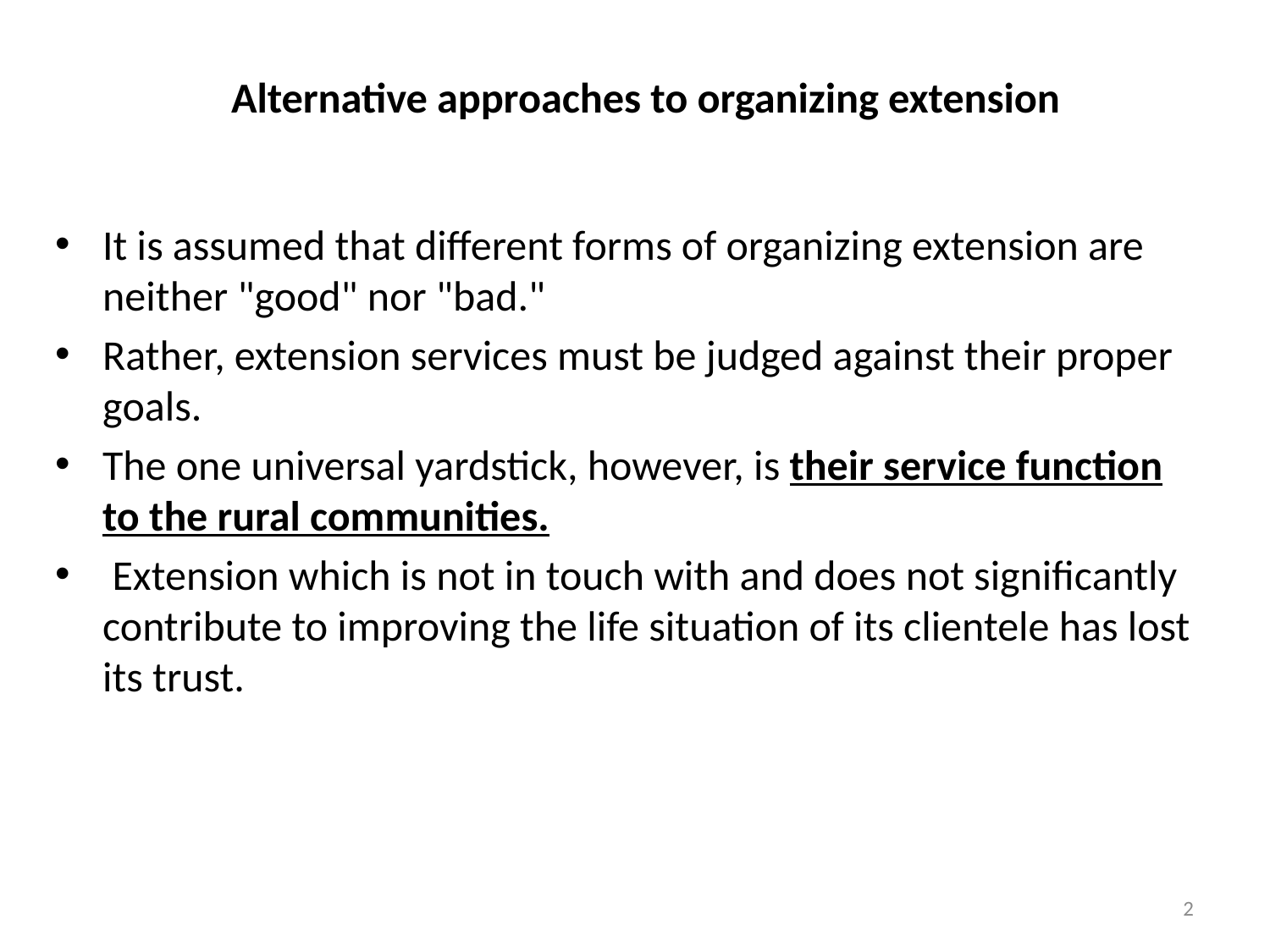

# Alternative approaches to organizing extension
It is assumed that different forms of organizing extension are neither "good" nor "bad."
Rather, extension services must be judged against their proper goals.
The one universal yardstick, however, is their service function to the rural communities.
 Extension which is not in touch with and does not significantly contribute to improving the life situation of its clientele has lost its trust.

2